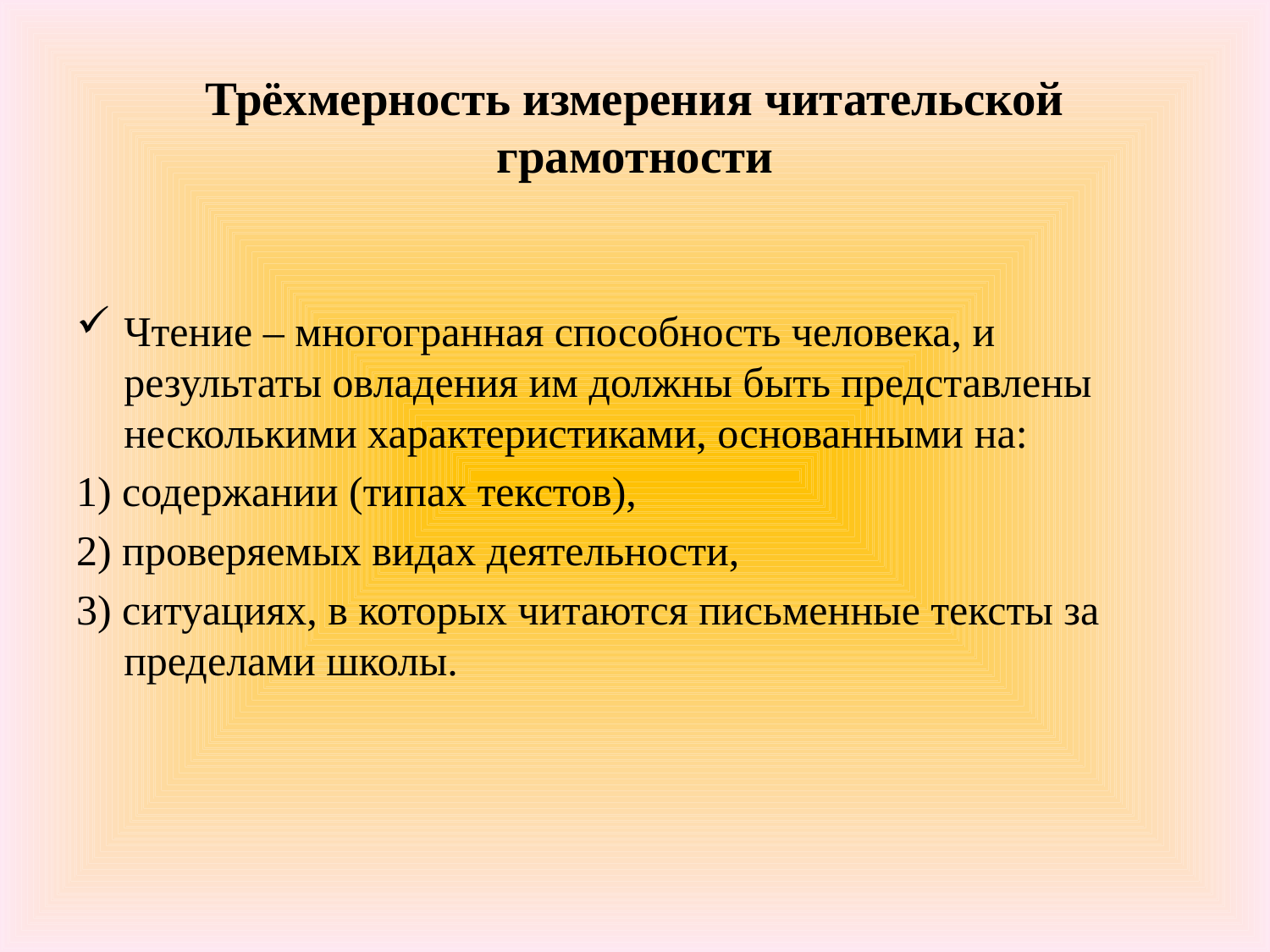

# Трёхмерность измерения читательской грамотности
Чтение – многогранная способность человека, и результаты овладения им должны быть представлены несколькими характеристиками, основанными на:
1) содержании (типах текстов),
2) проверяемых видах деятельности,
3) ситуациях, в которых читаются письменные тексты за пределами школы.